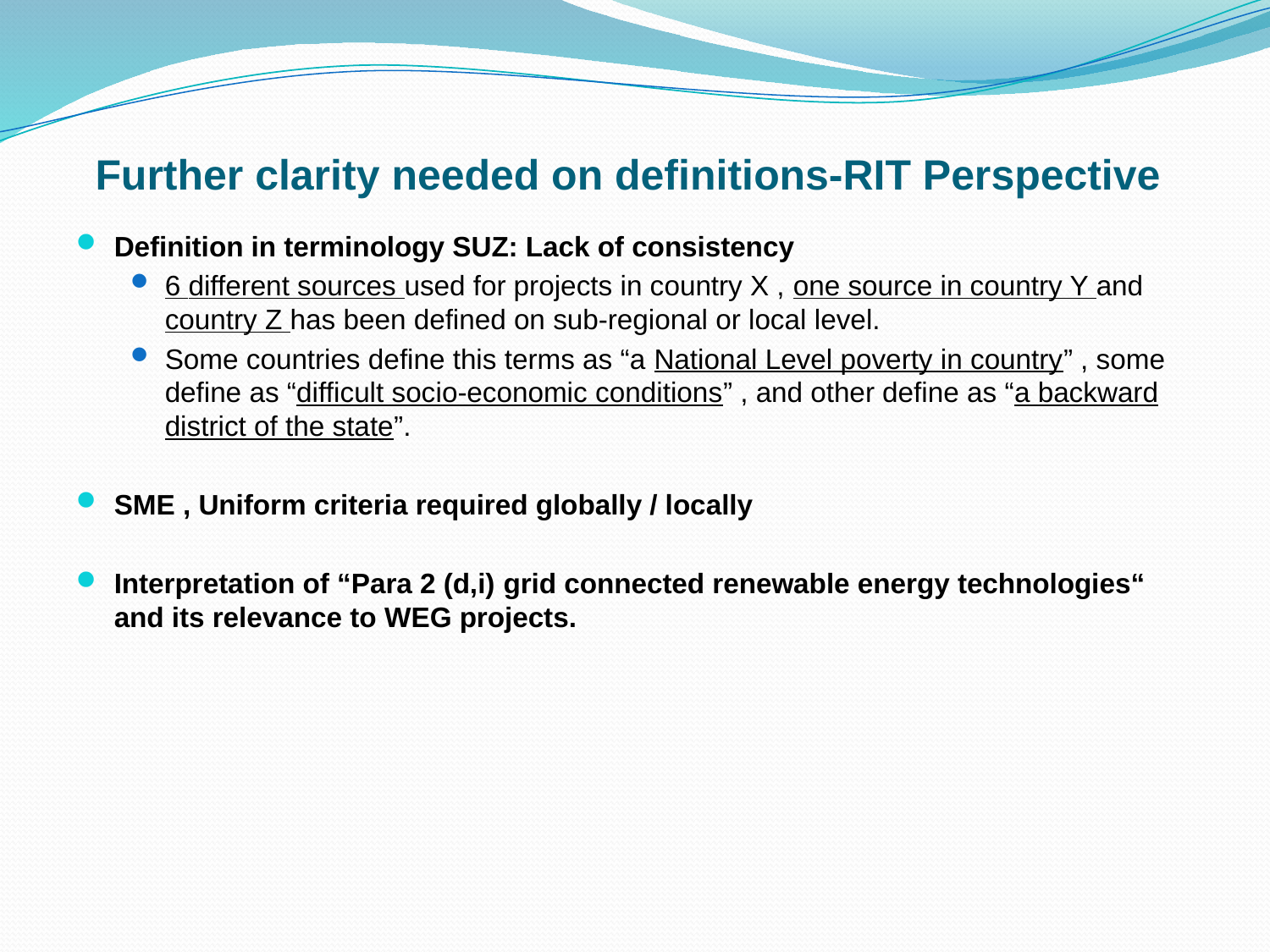

# Further clarity needed on definitions-RIT Perspective
Definition in terminology SUZ: Lack of consistency
6 different sources used for projects in country X , one source in country Y and country Z has been defined on sub-regional or local level.
Some countries define this terms as “a National Level poverty in country” , some define as “difficult socio-economic conditions” , and other define as “a backward district of the state”.

SME , Uniform criteria required globally / locally

Interpretation of “Para 2 (d,i) grid connected renewable energy technologies“ and its relevance to WEG projects.